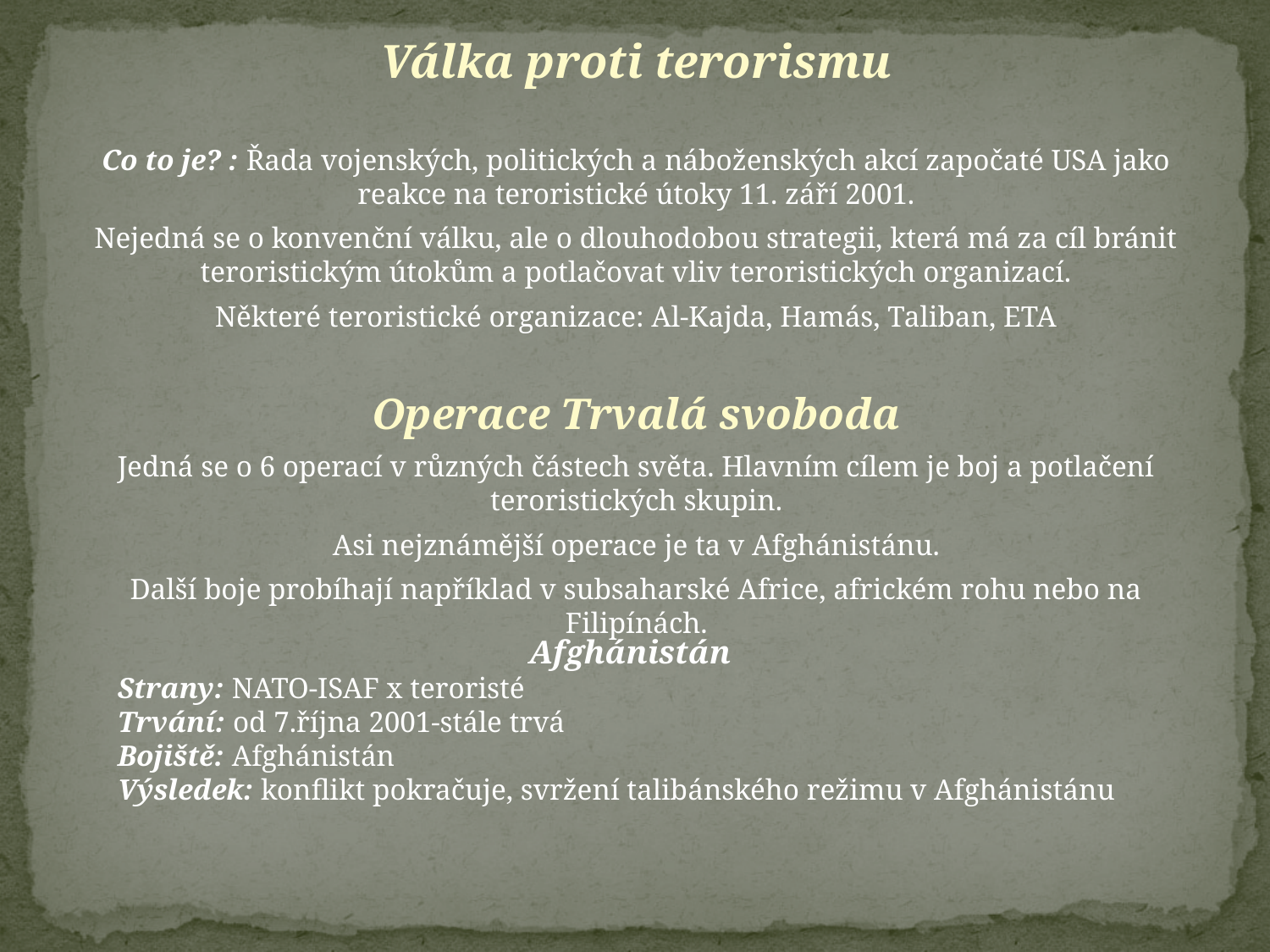

Válka proti terorismu

Co to je? : Řada vojenských, politických a náboženských akcí započaté USA jako reakce na teroristické útoky 11. září 2001.
Nejedná se o konvenční válku, ale o dlouhodobou strategii, která má za cíl bránit teroristickým útokům a potlačovat vliv teroristických organizací.
Některé teroristické organizace: Al-Kajda, Hamás, Taliban, ETA

Operace Trvalá svoboda
Jedná se o 6 operací v různých částech světa. Hlavním cílem je boj a potlačení teroristických skupin.
Asi nejznámější operace je ta v Afghánistánu.
Další boje probíhají například v subsaharské Africe, africkém rohu nebo na Filipínách.

Afghánistán
Strany: NATO-ISAF x teroristé
Trvání: od 7.října 2001-stále trvá
Bojiště: Afghánistán
Výsledek: konflikt pokračuje, svržení talibánského režimu v Afghánistánu